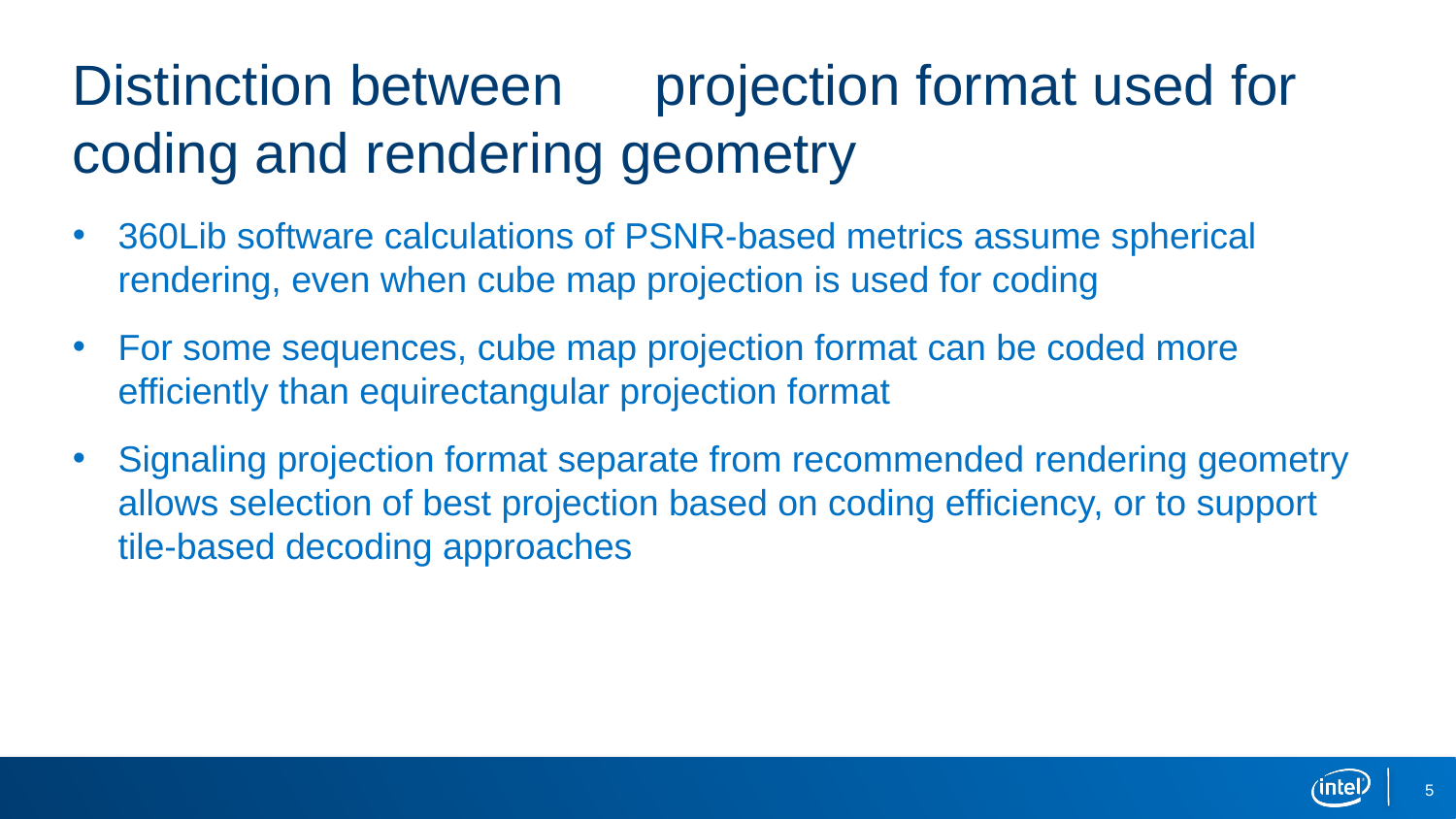

# Distinction between 	projection format used for coding and rendering geometry
360Lib software calculations of PSNR-based metrics assume spherical rendering, even when cube map projection is used for coding
For some sequences, cube map projection format can be coded more efficiently than equirectangular projection format
Signaling projection format separate from recommended rendering geometry allows selection of best projection based on coding efficiency, or to support tile-based decoding approaches

5